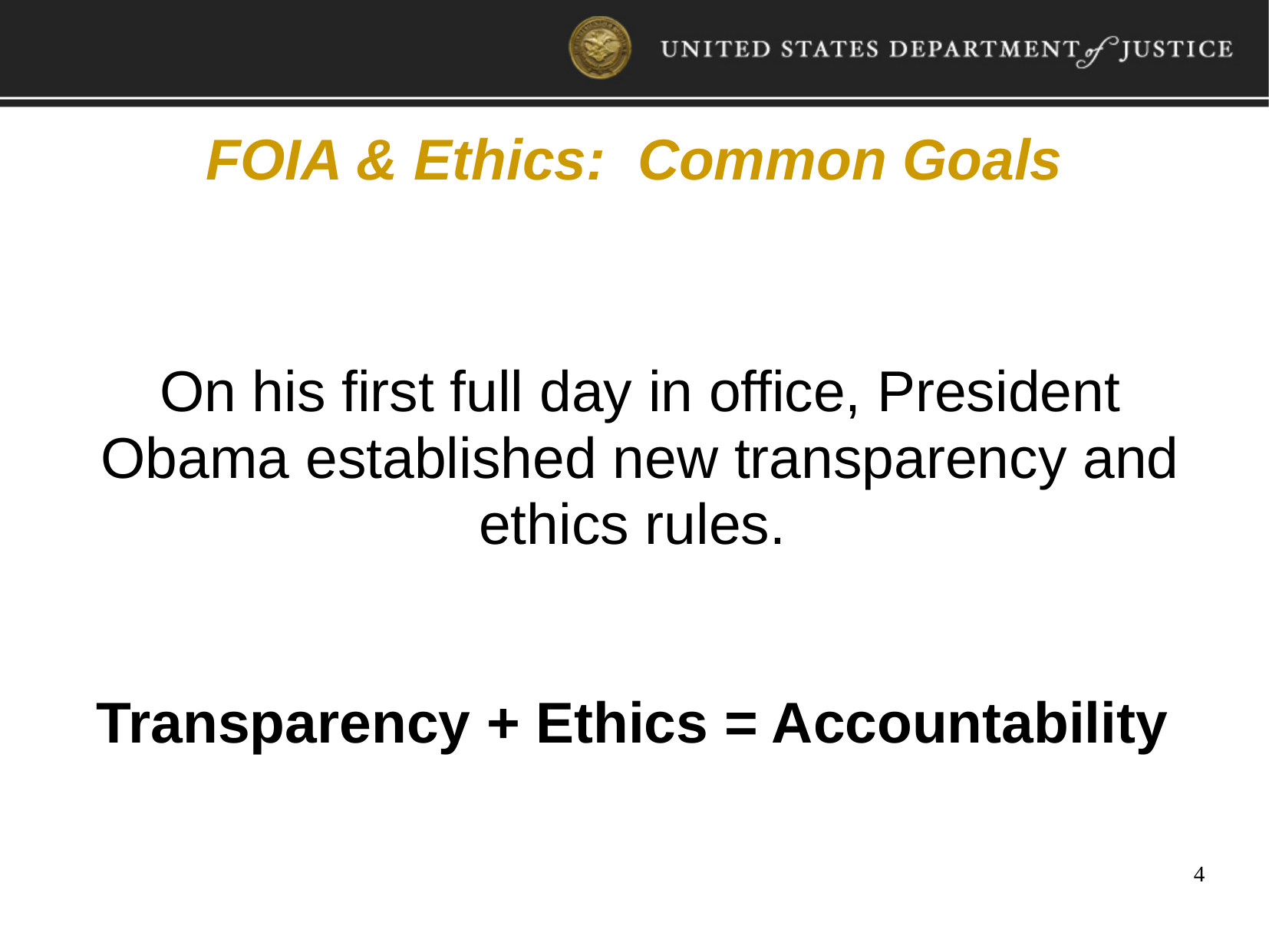

FOIA & Ethics:  Common Goals

On his first full day in office, President Obama established new transparency and ethics rules.

Transparency + Ethics = Accountability

4